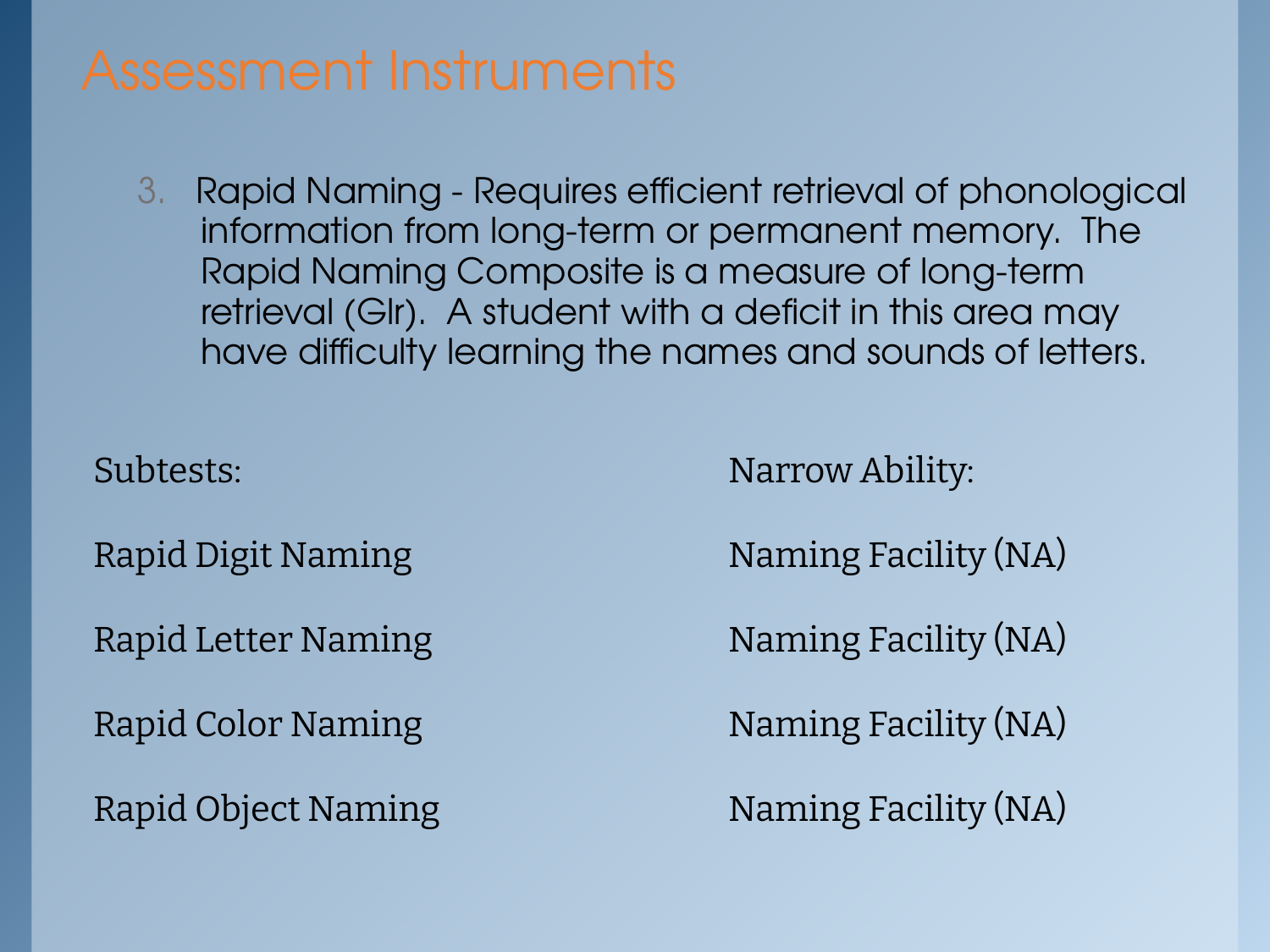

# Assessment Instruments
3.   Rapid Naming - Requires efficient retrieval of phonological information from long-term or permanent memory.  The Rapid Naming Composite is a measure of long-term retrieval (Glr).  A student with a deficit in this area may have difficulty learning the names and sounds of letters.
Subtests:				Narrow Ability:

Rapid Digit Naming			Naming Facility (NA)

Rapid Letter Naming			Naming Facility (NA)

Rapid Color Naming			Naming Facility (NA)

Rapid Object Naming			Naming Facility (NA)